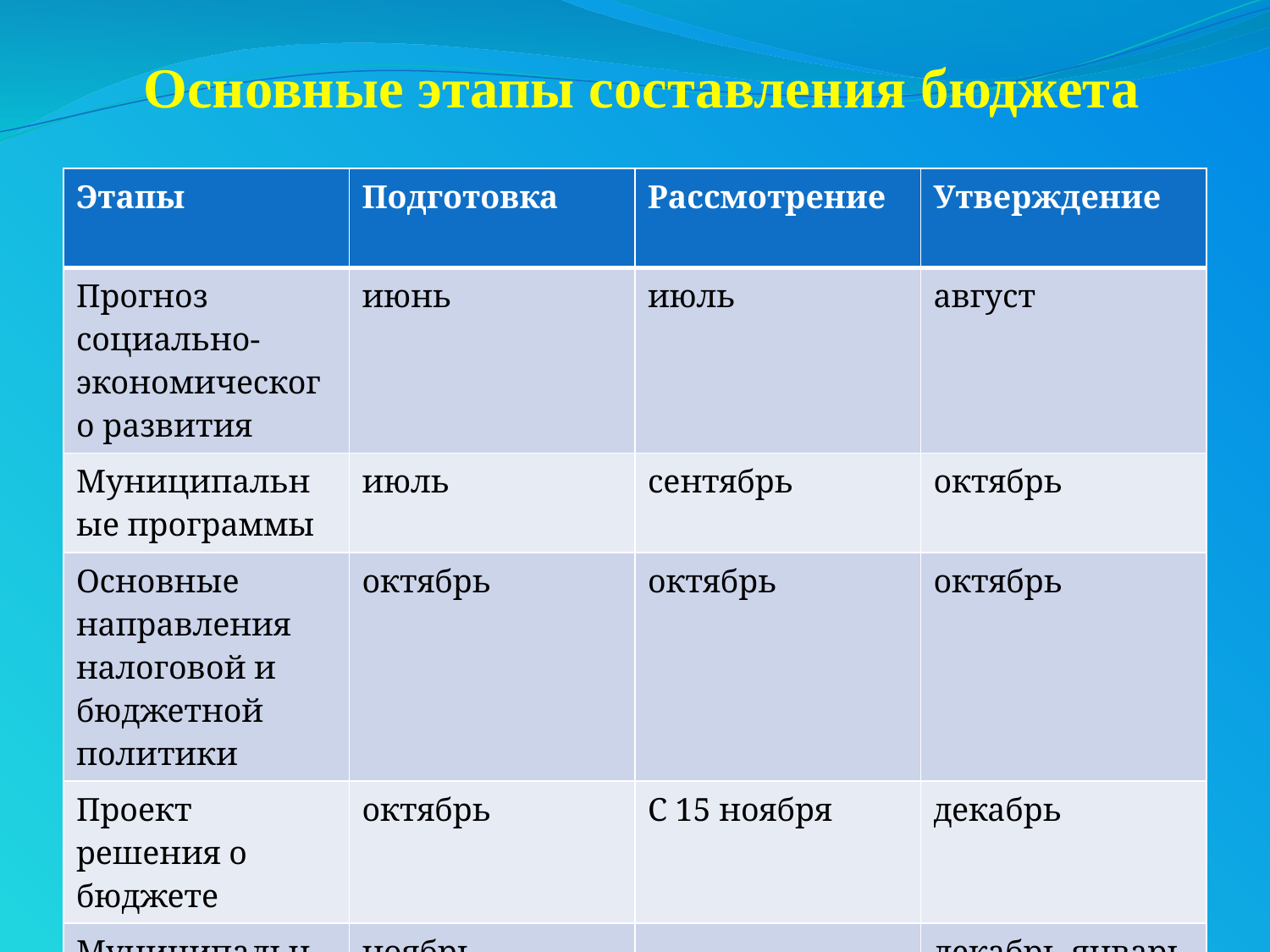

# Основные этапы составления бюджета
| Этапы | Подготовка | Рассмотрение | Утверждение |
| --- | --- | --- | --- |
| Прогноз социально-экономического развития | июнь | июль | август |
| Муниципальные программы | июль | сентябрь | октябрь |
| Основные направления налоговой и бюджетной политики | октябрь | октябрь | октябрь |
| Проект решения о бюджете | октябрь | С 15 ноября | декабрь |
| Муниципальные задания | ноябрь |  | декабрь-январь |